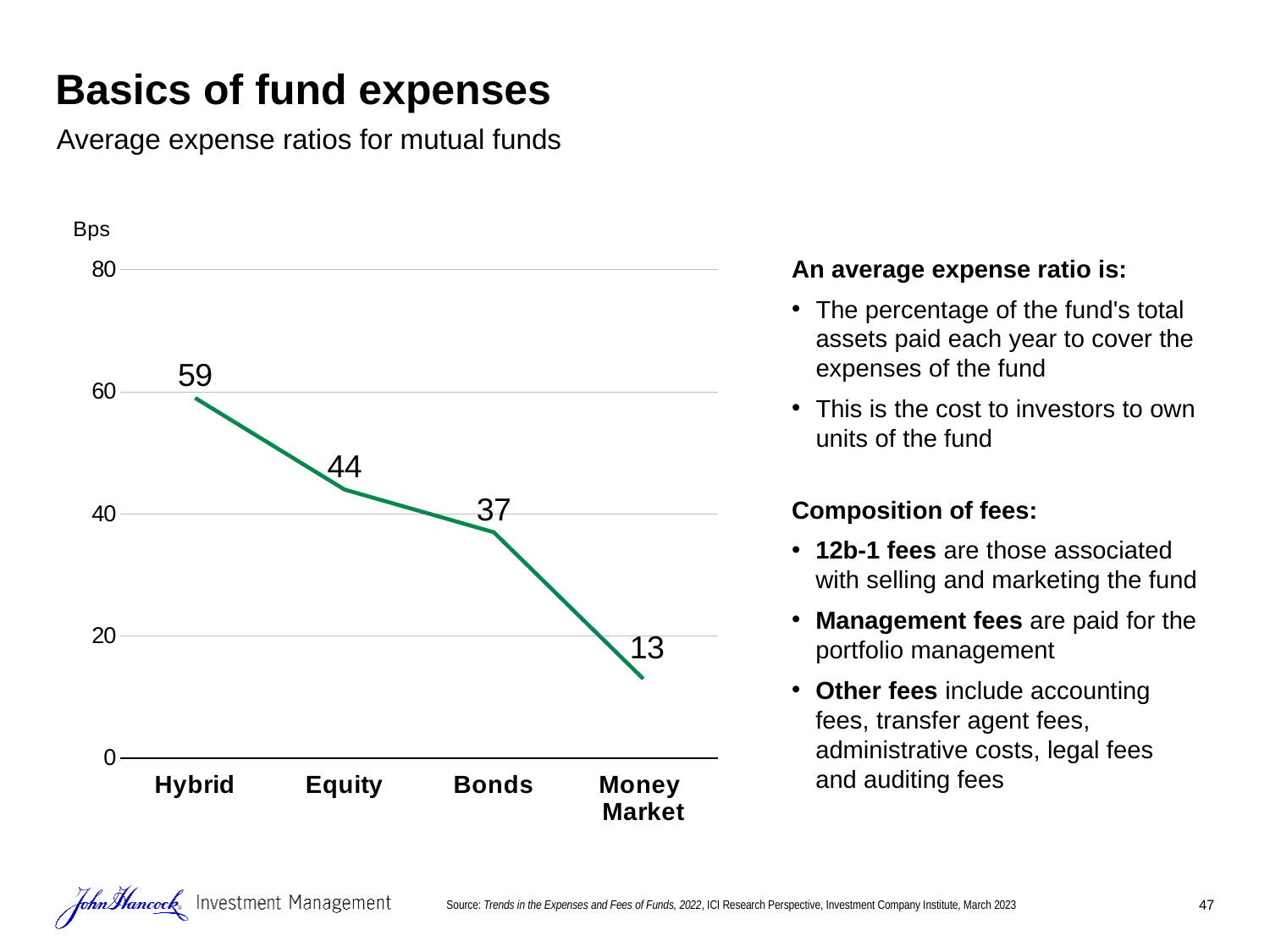

# Basics of fund expenses
Average expense ratios for mutual funds

### Chart

| Category | Expenses |
|---|---|
| Hybrid | 59.0 |
| Equity | 44.0 |
| Bonds | 37.0 |
| Money
Market | 13.0 |
An average expense ratio is:
The percentage of the fund's total assets paid each year to cover the expenses of the fund
This is the cost to investors to own units of the fund
Composition of fees:
12b-1 fees are those associated with selling and marketing the fund
Management fees are paid for the portfolio management
Other fees include accounting fees, transfer agent fees, administrative costs, legal fees
and auditing fees
Source: Trends in the Expenses and Fees of Funds, 2022, ICI Research Perspective, Investment Company Institute, March 2023
47